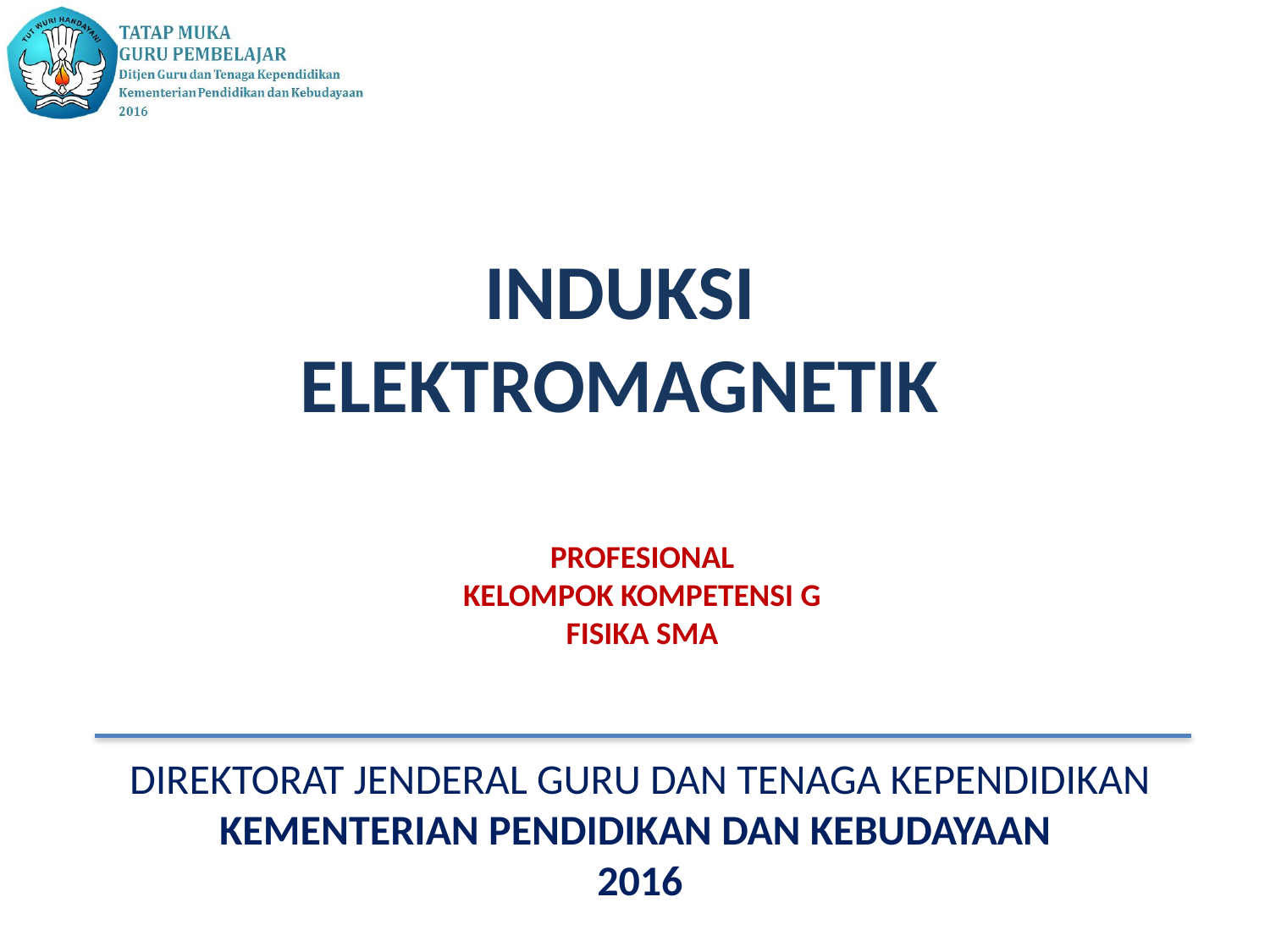

INDUKSI ELEKTROMAGNETIK
PROFESIONAL
KELOMPOK KOMPETENSI G
FISIKA SMA